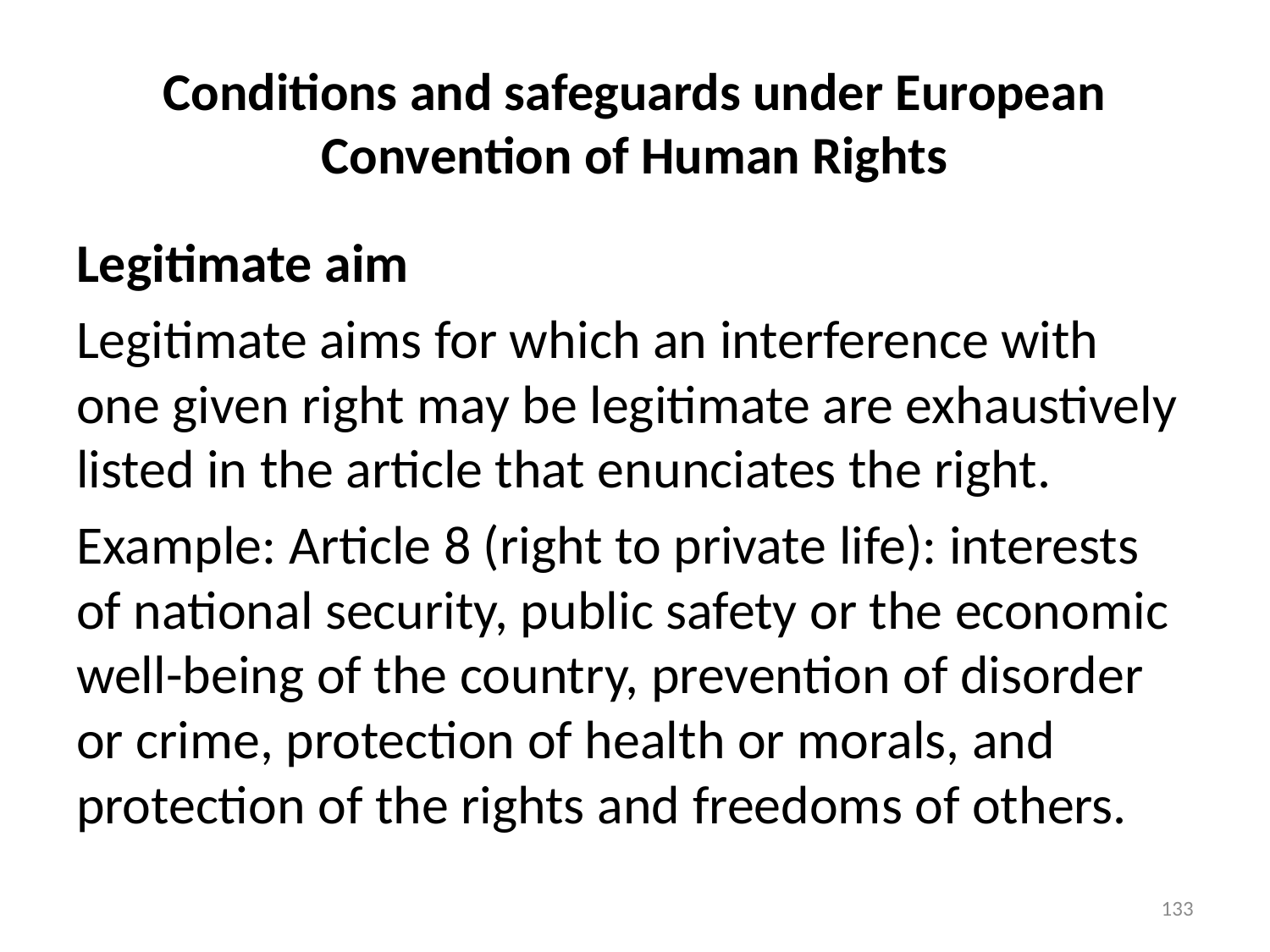

# Conditions and safeguards under European Convention of Human Rights
Legitimate aim
Legitimate aims for which an interference with one given right may be legitimate are exhaustively listed in the article that enunciates the right.
Example: Article 8 (right to private life): interests of national security, public safety or the economic well-being of the country, prevention of disorder or crime, protection of health or morals, and protection of the rights and freedoms of others.

133